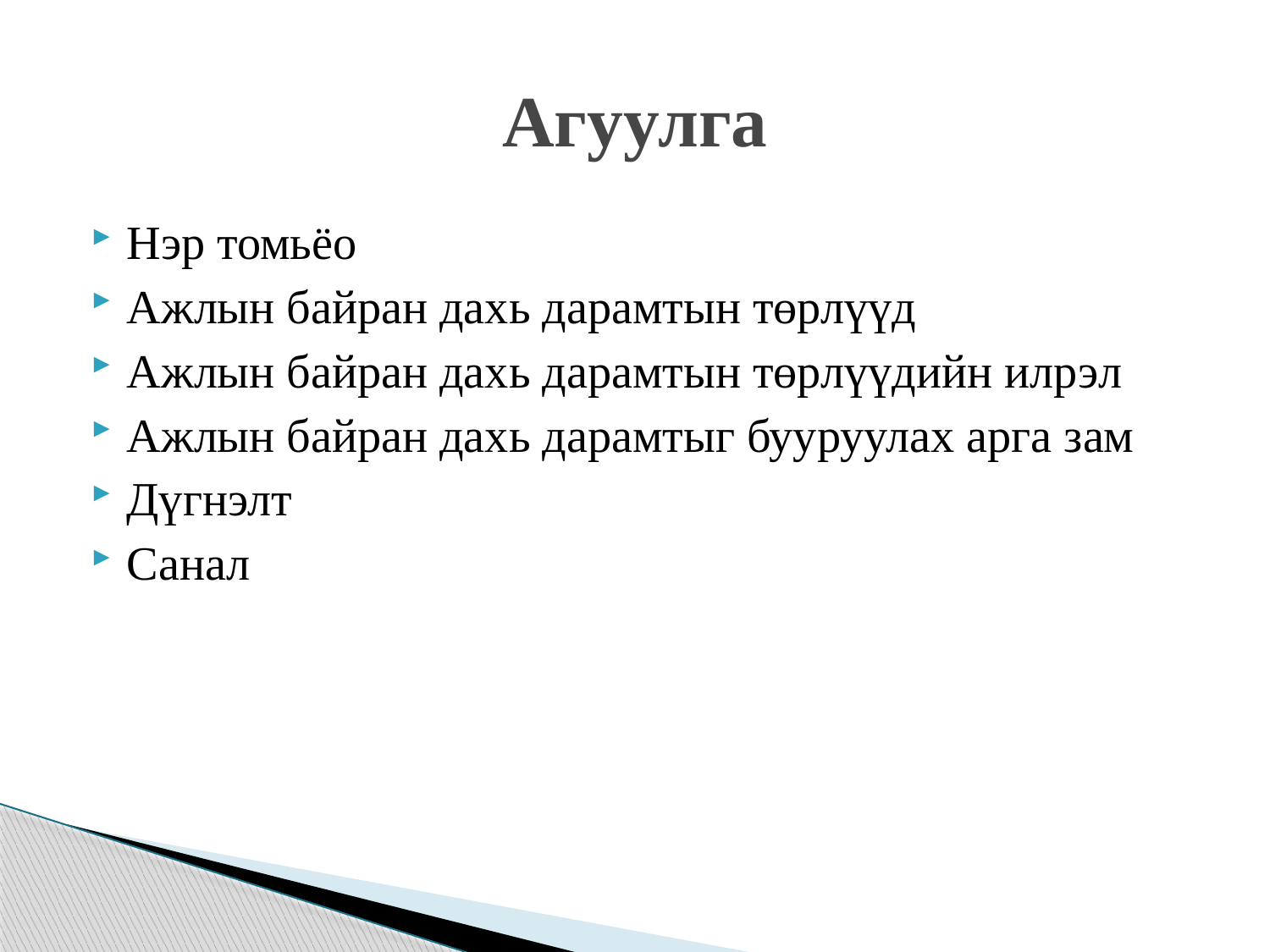

# Агуулга
Нэр томьёо
Ажлын байран дахь дарамтын төрлүүд
Ажлын байран дахь дарамтын төрлүүдийн илрэл
Ажлын байран дахь дарамтыг бууруулах арга зам
Дүгнэлт
Санал